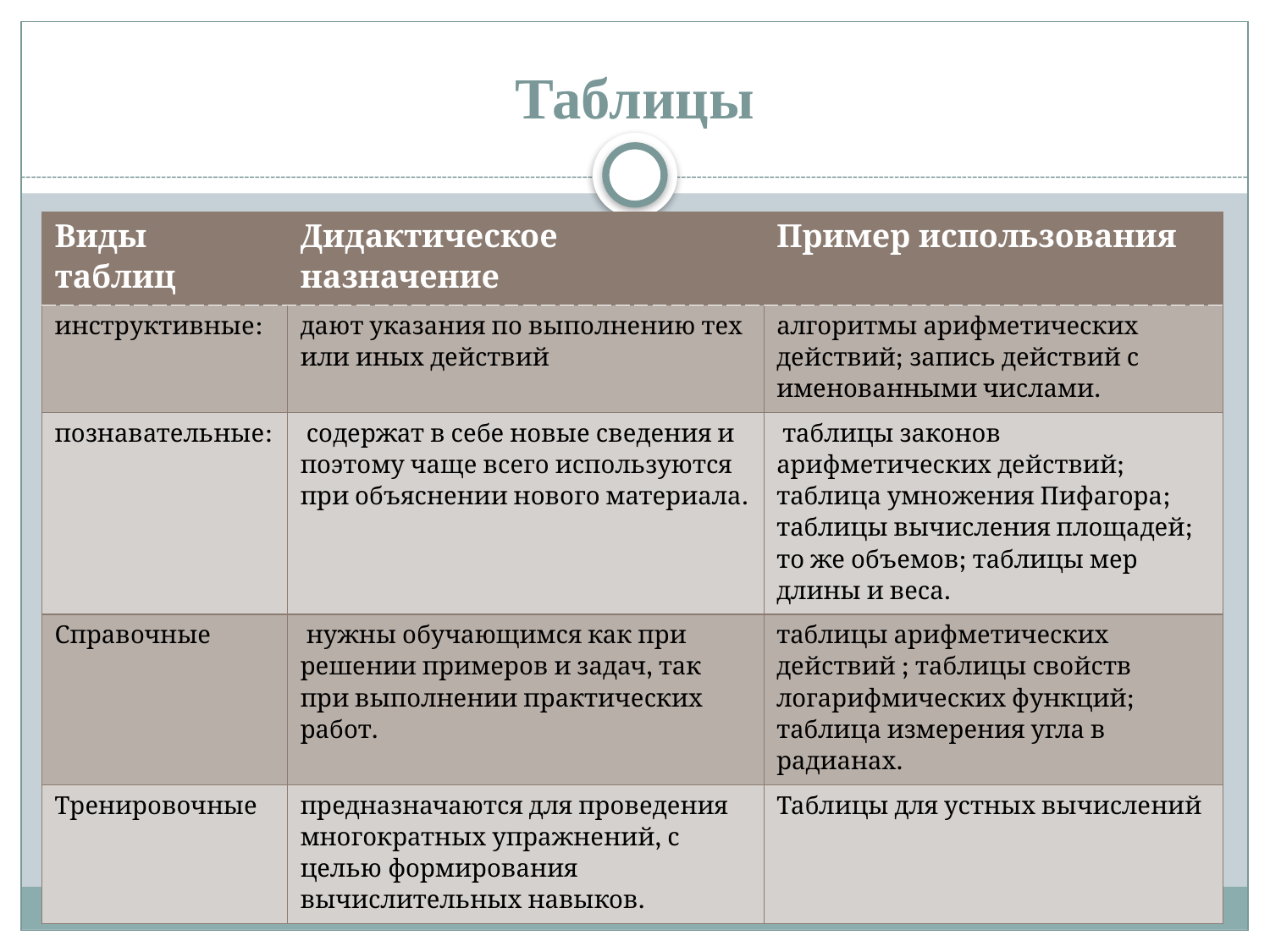

# Таблицы
| Виды таблиц | Дидактическое назначение | Пример использования |
| --- | --- | --- |
| инструктивные: | дают указания по выполнению тех или иных действий | алгоритмы арифметических действий; запись действий с именованными числами. |
| познавательные: | содержат в себе новые сведения и поэтому чаще всего используются при объяснении нового материала. | таблицы законов арифметических действий; таблица умножения Пифагора; таблицы вычисления площадей; то же объемов; таблицы мер длины и веса. |
| Справочные | нужны обучающимся как при решении примеров и задач, так при выполнении практических работ. | таблицы арифметических действий ; таблицы свойств логарифмических функций; таблица измерения угла в радианах. |
| Тренировочные | предназначаются для проведения многократных упражнений, с целью формирования вычислительных навыков. | Таблицы для устных вычислений |